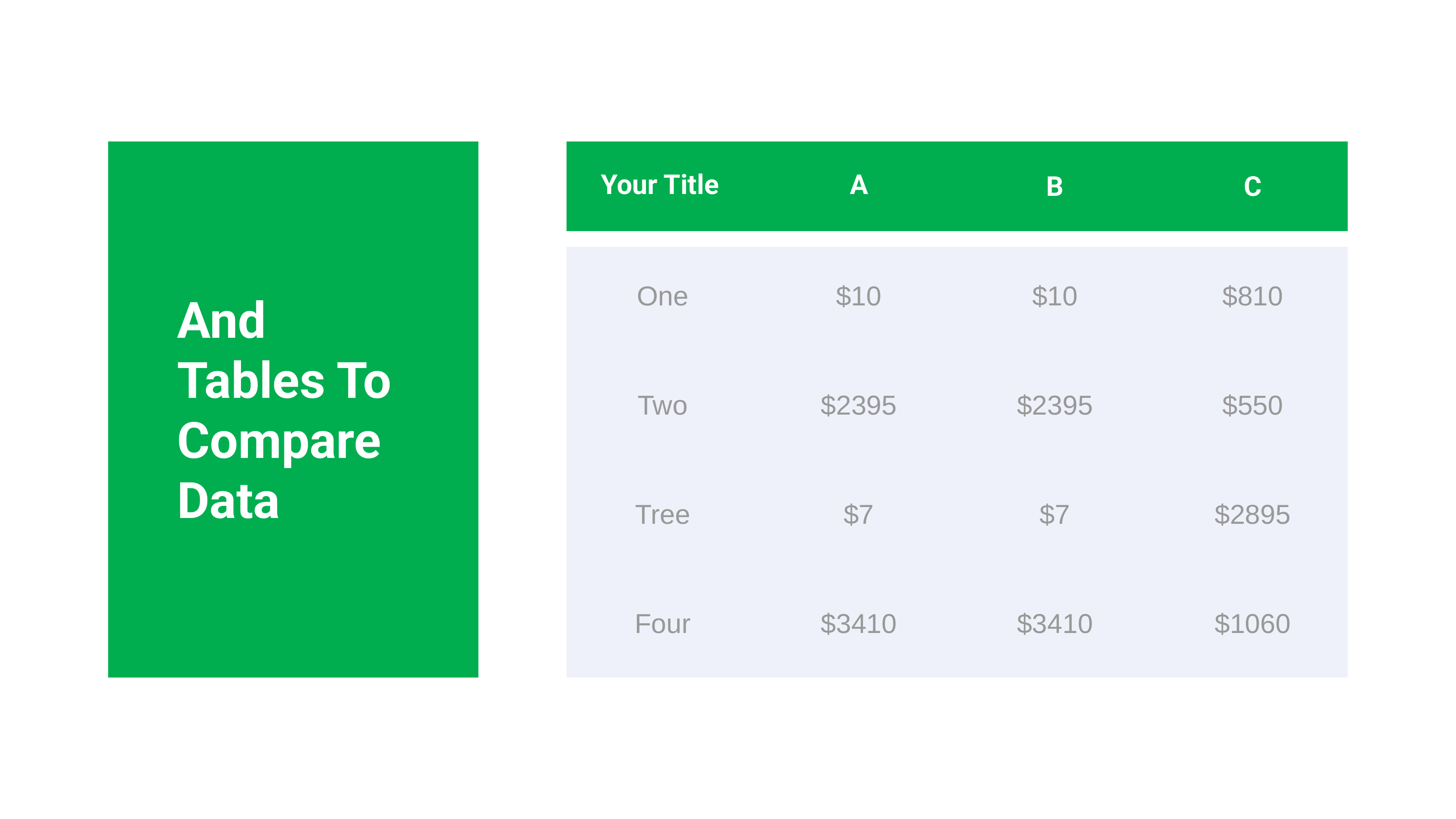

Your Title
A
B
C

$10
$2395
$7
$3410
$10
$2395
$7
$3410
$810
$550
$2895
$1060
One
Two
Tree
Four
And Tables To Compare Data